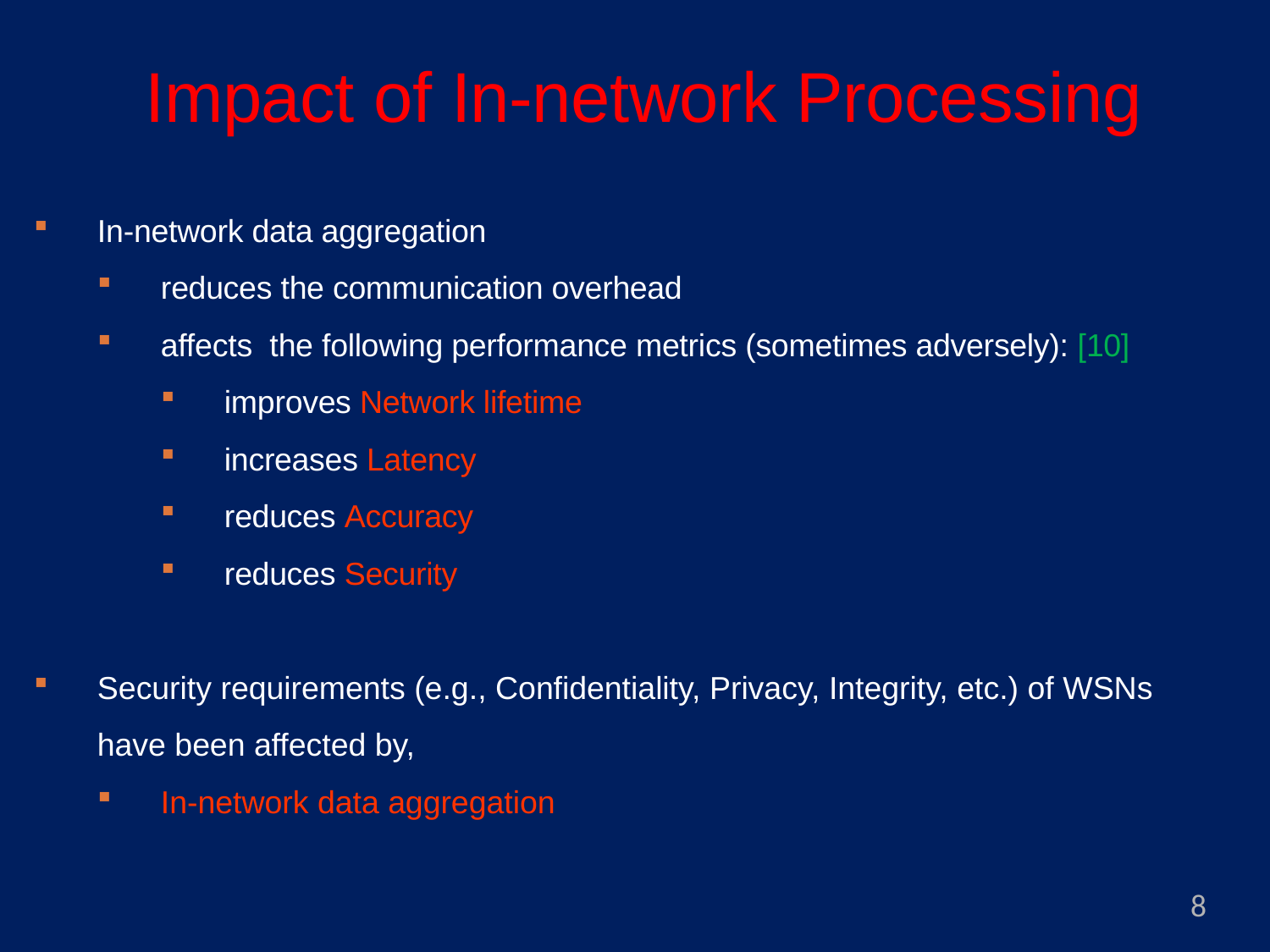

# Impact of In-network Processing
In-network data aggregation
reduces the communication overhead
affects  the following performance metrics (sometimes adversely): [10]
improves Network lifetime
increases Latency
reduces Accuracy
reduces Security

Security requirements (e.g., Confidentiality, Privacy, Integrity, etc.) of WSNs have been affected by,
In-network data aggregation
8